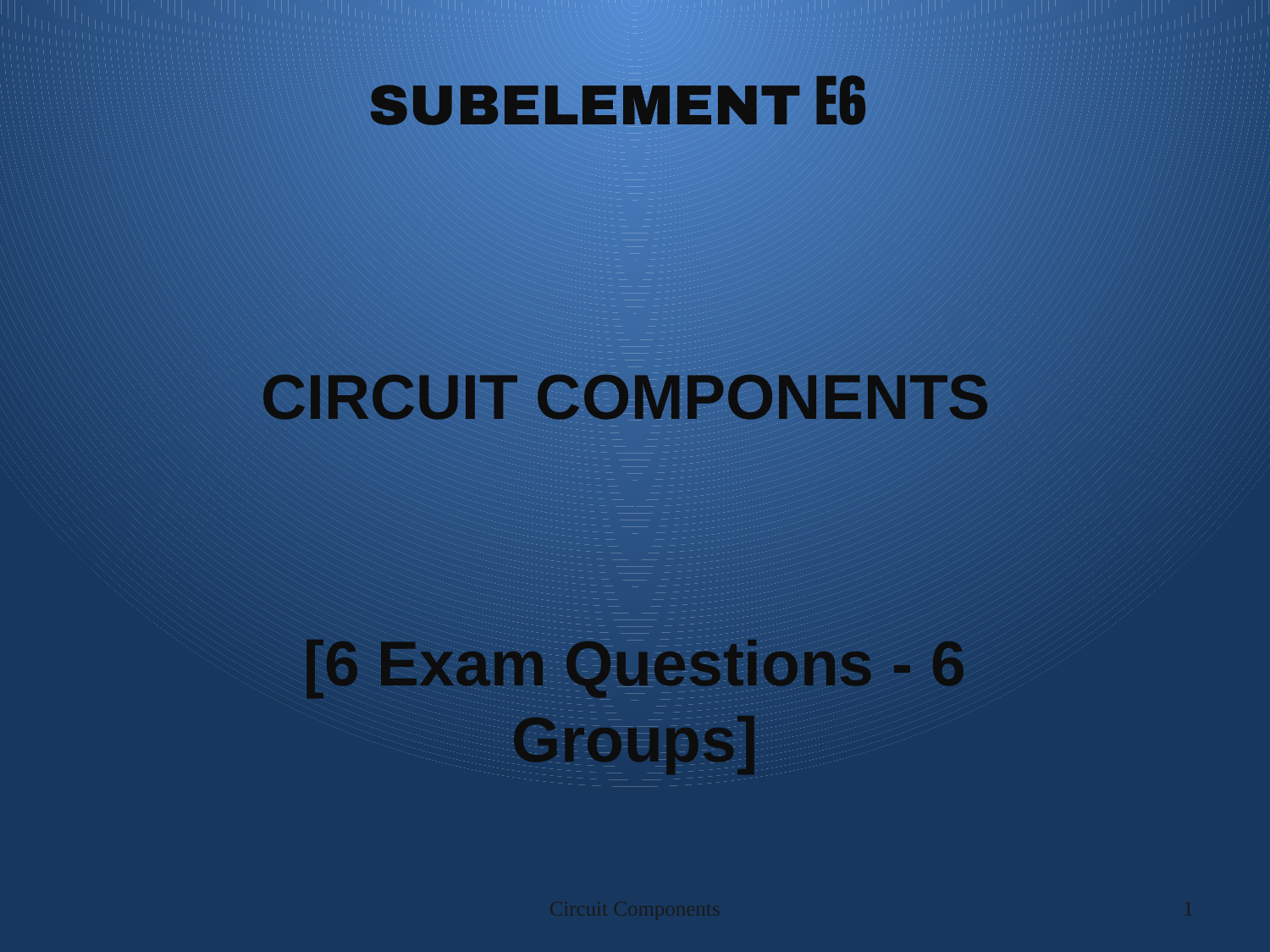

# SUBELEMENT E6
CIRCUIT COMPONENTS

[6 Exam Questions - 6 Groups]
Circuit Components
1